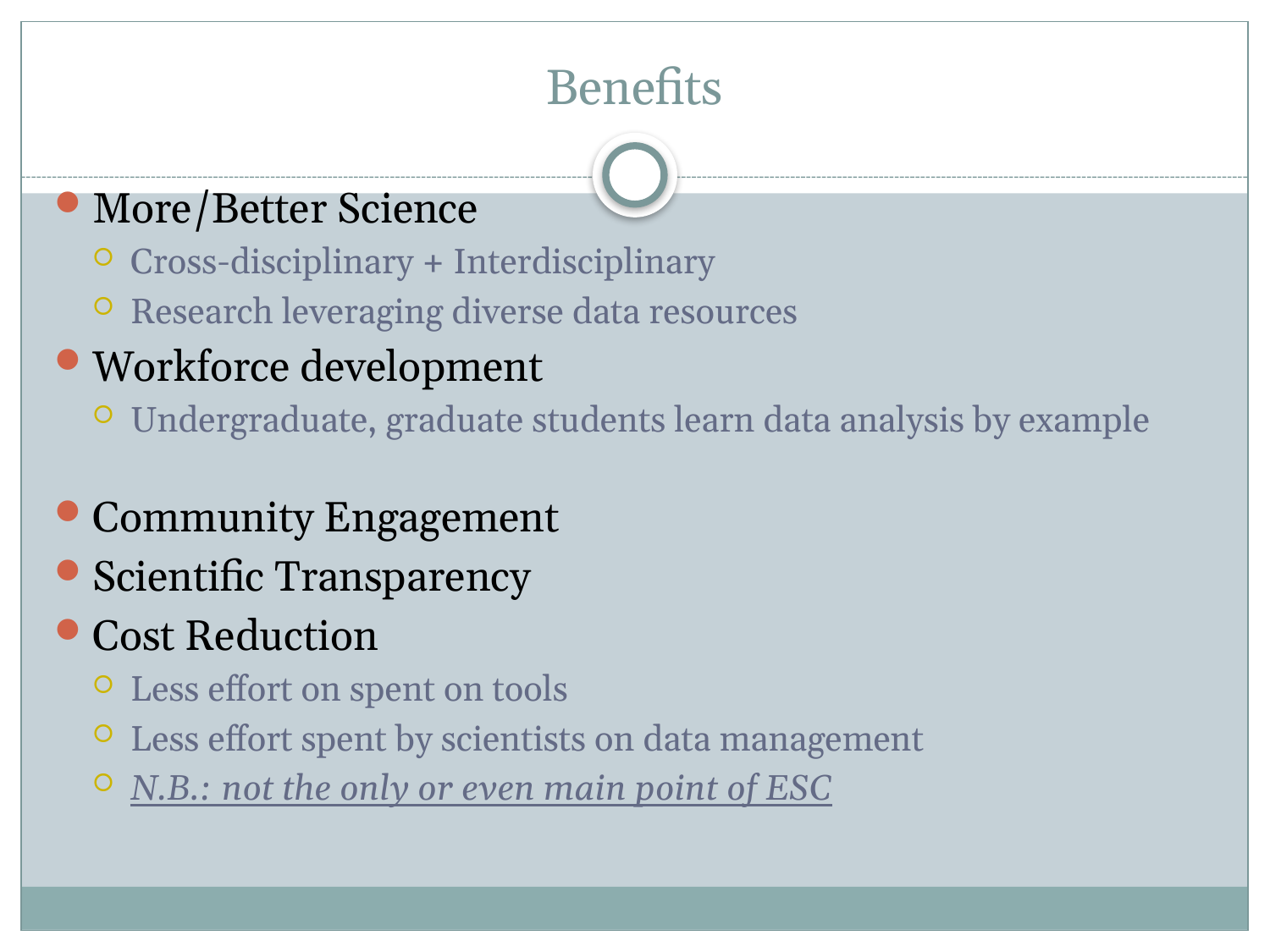

# Benefits
More/Better Science
Cross-disciplinary + Interdisciplinary
Research leveraging diverse data resources
Workforce development
Undergraduate, graduate students learn data analysis by example
Community Engagement
Scientific Transparency
Cost Reduction
Less effort on spent on tools
Less effort spent by scientists on data management
N.B.: not the only or even main point of ESC